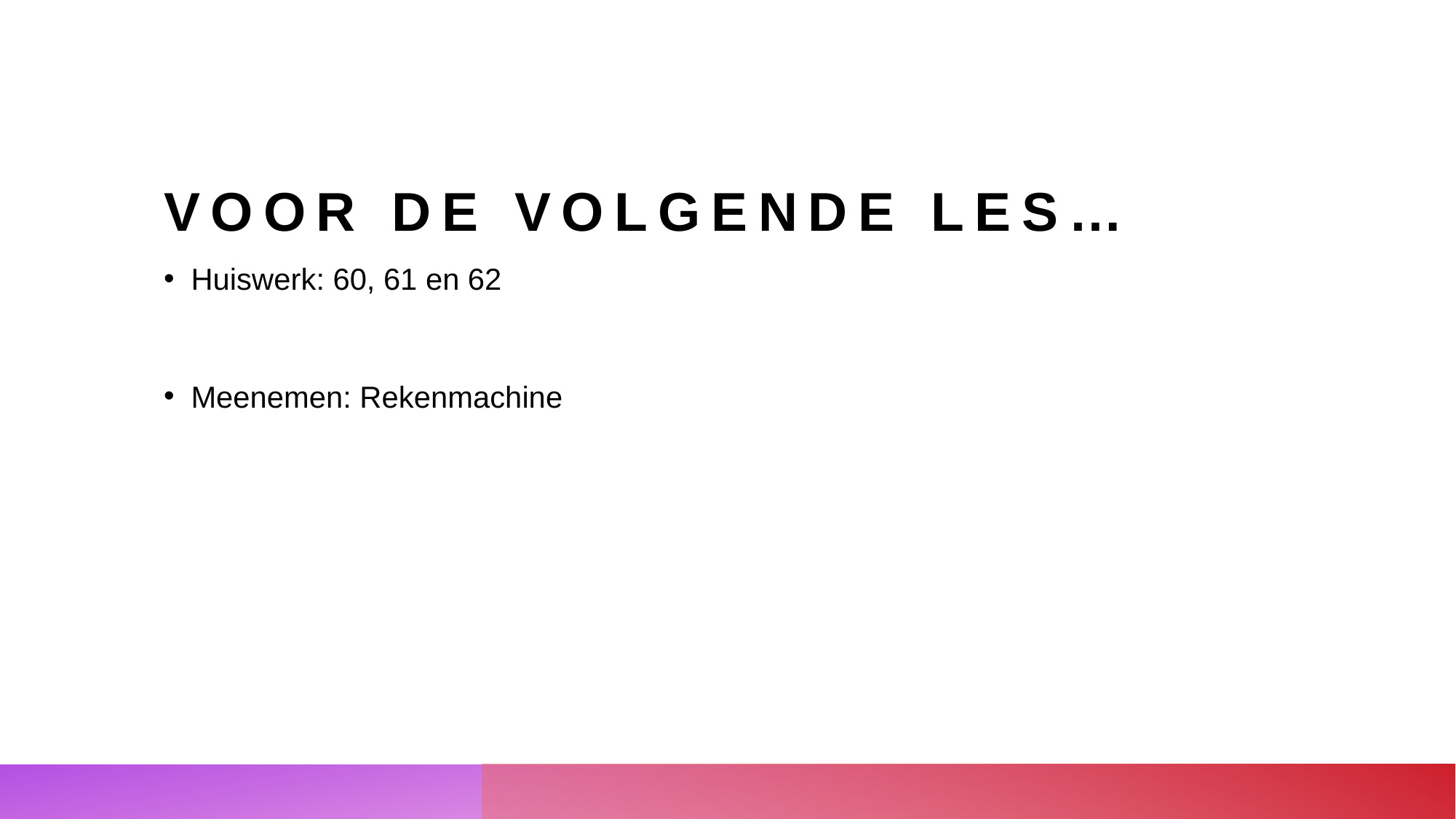

# Voor de volgende les…
Huiswerk: 60, 61 en 62

Meenemen: Rekenmachine